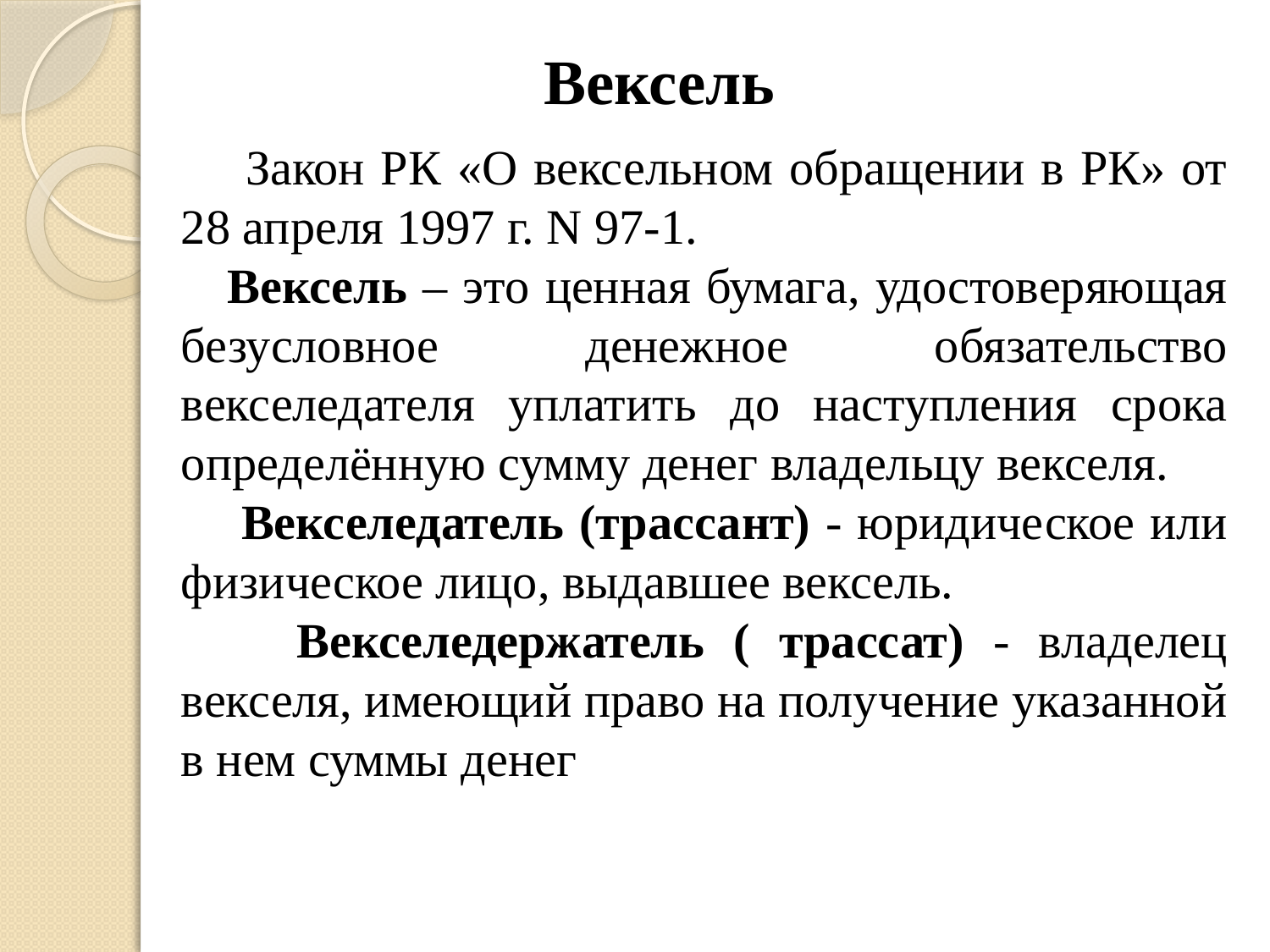

# Вексель
    Закон РК «О вексельном обращении в РК» от 28 апреля 1997 г. N 97-1.
   Вексель – это ценная бумага, удостоверяющая безусловное денежное обязательство векселедателя уплатить до наступления срока определённую сумму денег владельцу векселя.
    Векселедатель (трассант) - юридическое или физическое лицо, выдавшее вексель.
    Векселедержатель ( трассат) - владелец векселя, имеющий право на получение указанной в нем суммы денег